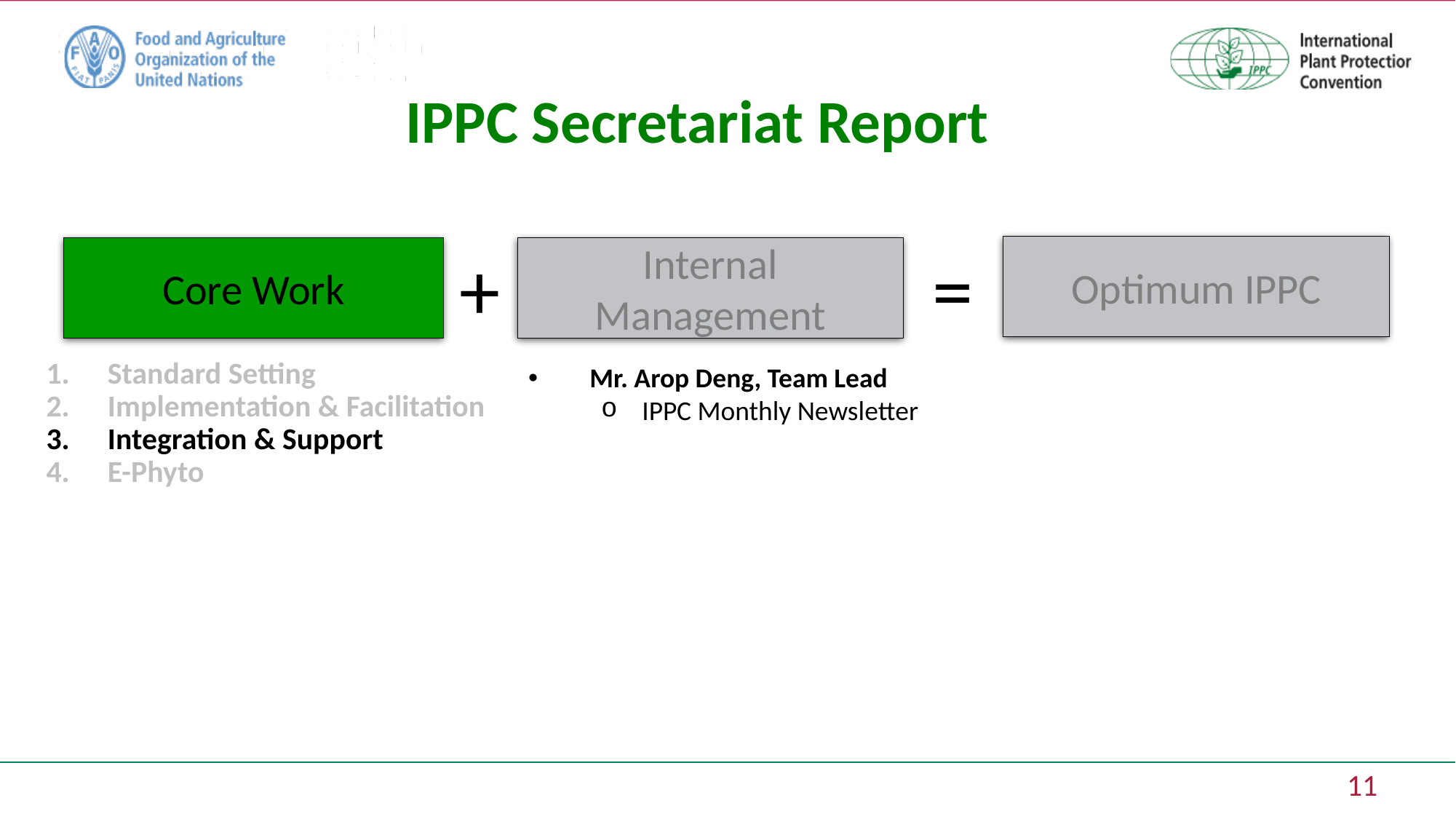

IPPC Secretariat Report
Optimum IPPC
Core Work
+
Internal Management
=
Standard Setting
Implementation & Facilitation
Integration & Support
E-Phyto
Mr. Arop Deng, Team Lead
IPPC Monthly Newsletter